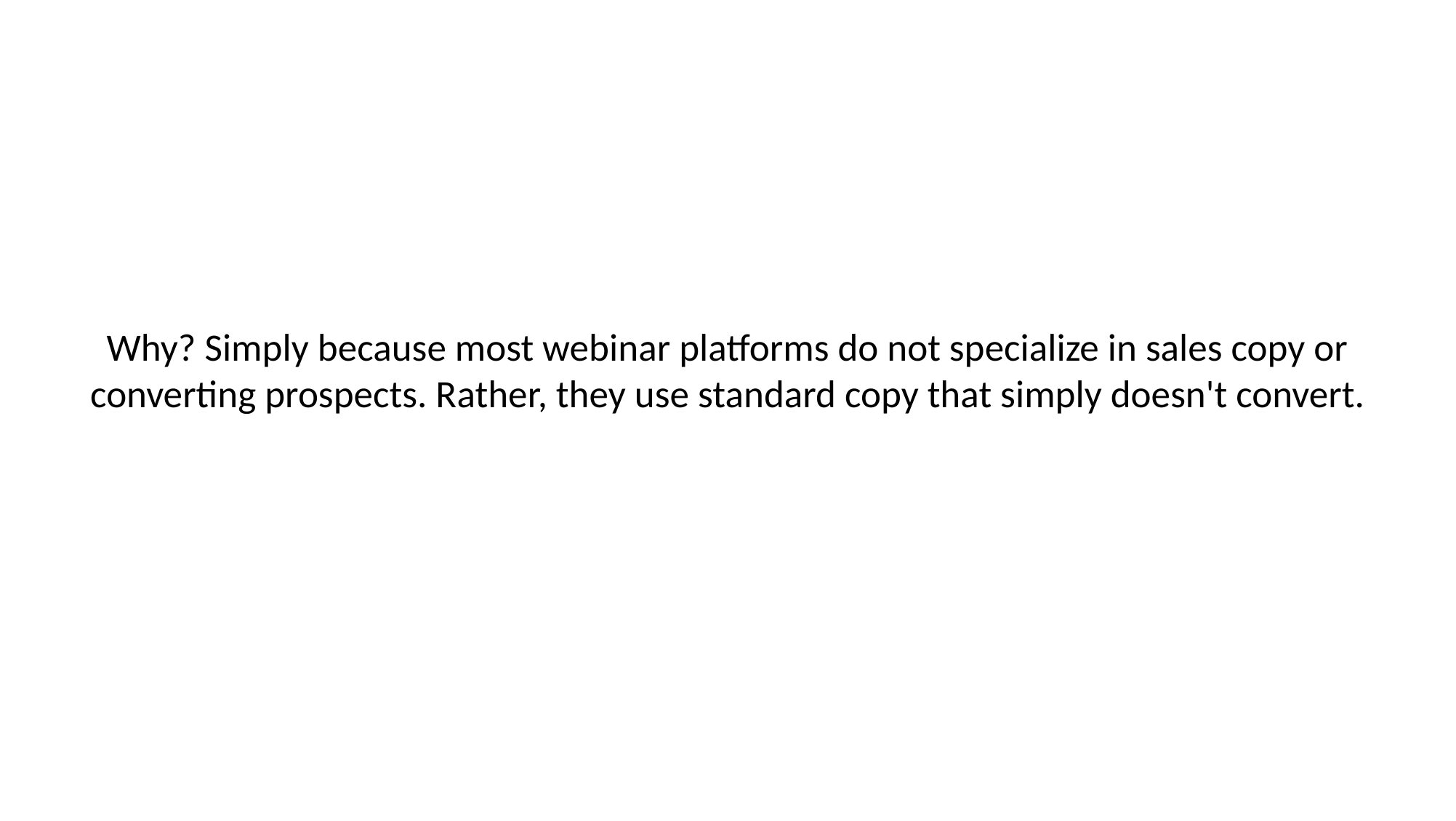

# Why? Simply because most webinar platforms do not specialize in sales copy or converting prospects. Rather, they use standard copy that simply doesn't convert.